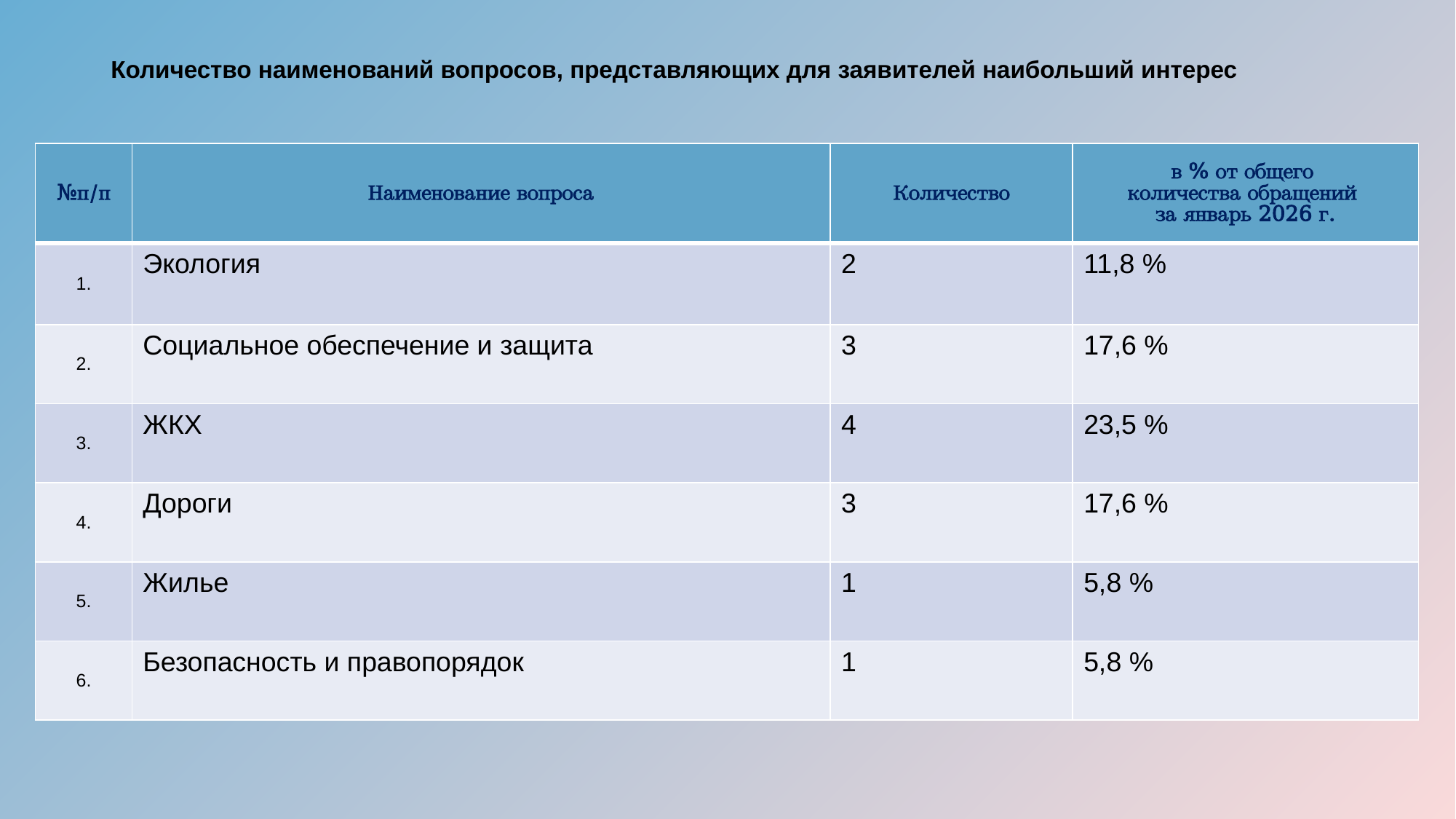

# Количество наименований вопросов, представляющих для заявителей наибольший интерес
| №п/п | Наименование вопроса | Количество | в % от общего количества обращений за январь 2026 г. |
| --- | --- | --- | --- |
| 1. | Экология | 2 | 11,8 % |
| 2. | Социальное обеспечение и защита | 3 | 17,6 % |
| 3. | ЖКХ | 4 | 23,5 % |
| 4. | Дороги | 3 | 17,6 % |
| 5. | Жилье | 1 | 5,8 % |
| 6. | Безопасность и правопорядок | 1 | 5,8 % |